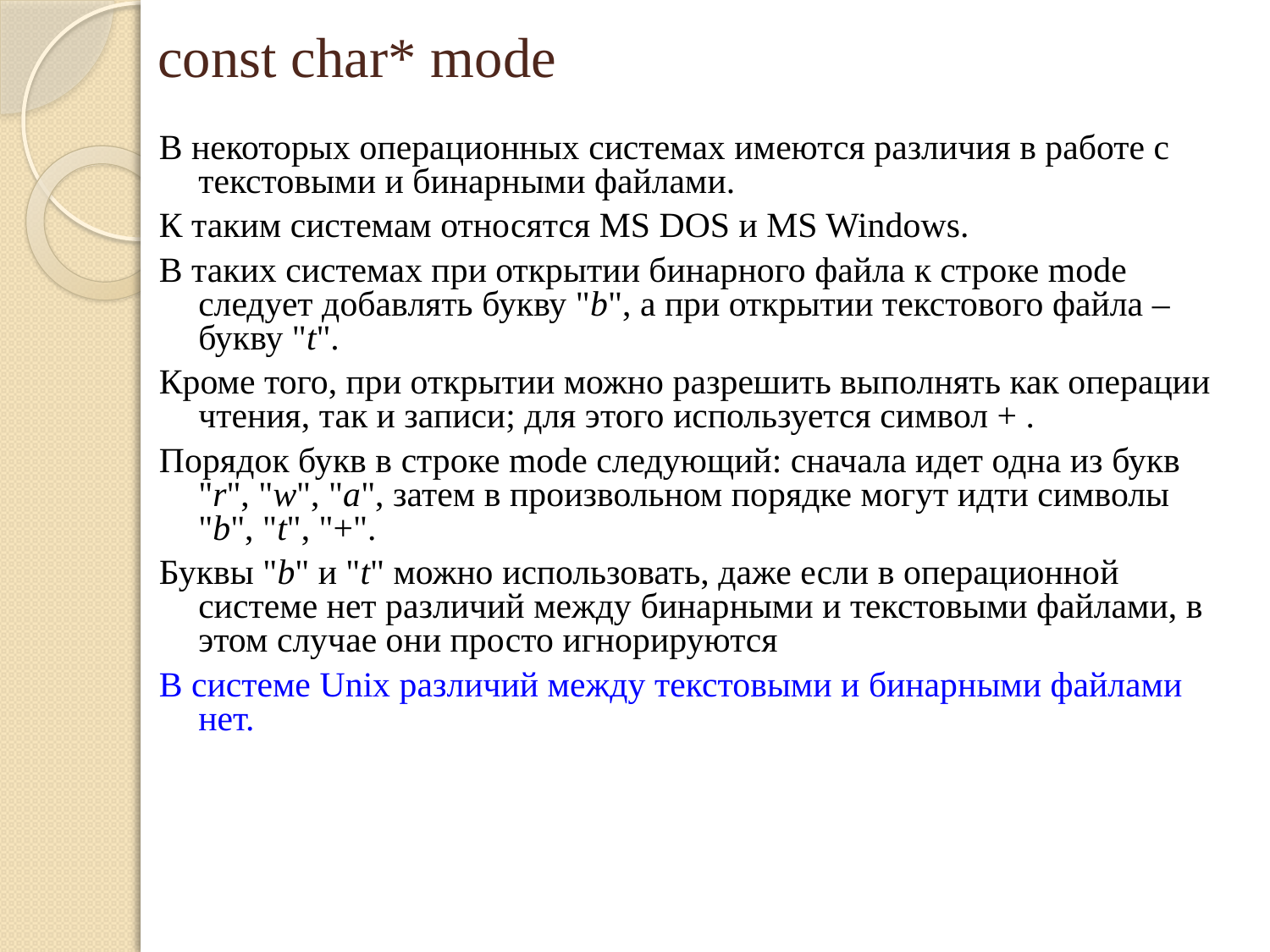

# const char* mode
В некоторых операционных системах имеются различия в работе с текстовыми и бинарными файлами.
К таким системам относятся MS DOS и MS Windows.
В таких системах при открытии бинарного файла к строке mode следует добавлять букву "b", а при открытии текстового файла – букву "t".
Кроме того, при открытии можно разрешить выполнять как операции чтения, так и записи; для этого используется символ + .
Порядок букв в строке mode следующий: сначала идет одна из букв "r", "w", "a", затем в произвольном порядке могут идти символы "b", "t", "+".
Буквы "b" и "t" можно использовать, даже если в операционной системе нет различий между бинарными и текстовыми файлами, в этом случае они просто игнорируются
В системе Unix различий между текстовыми и бинарными файлами нет.